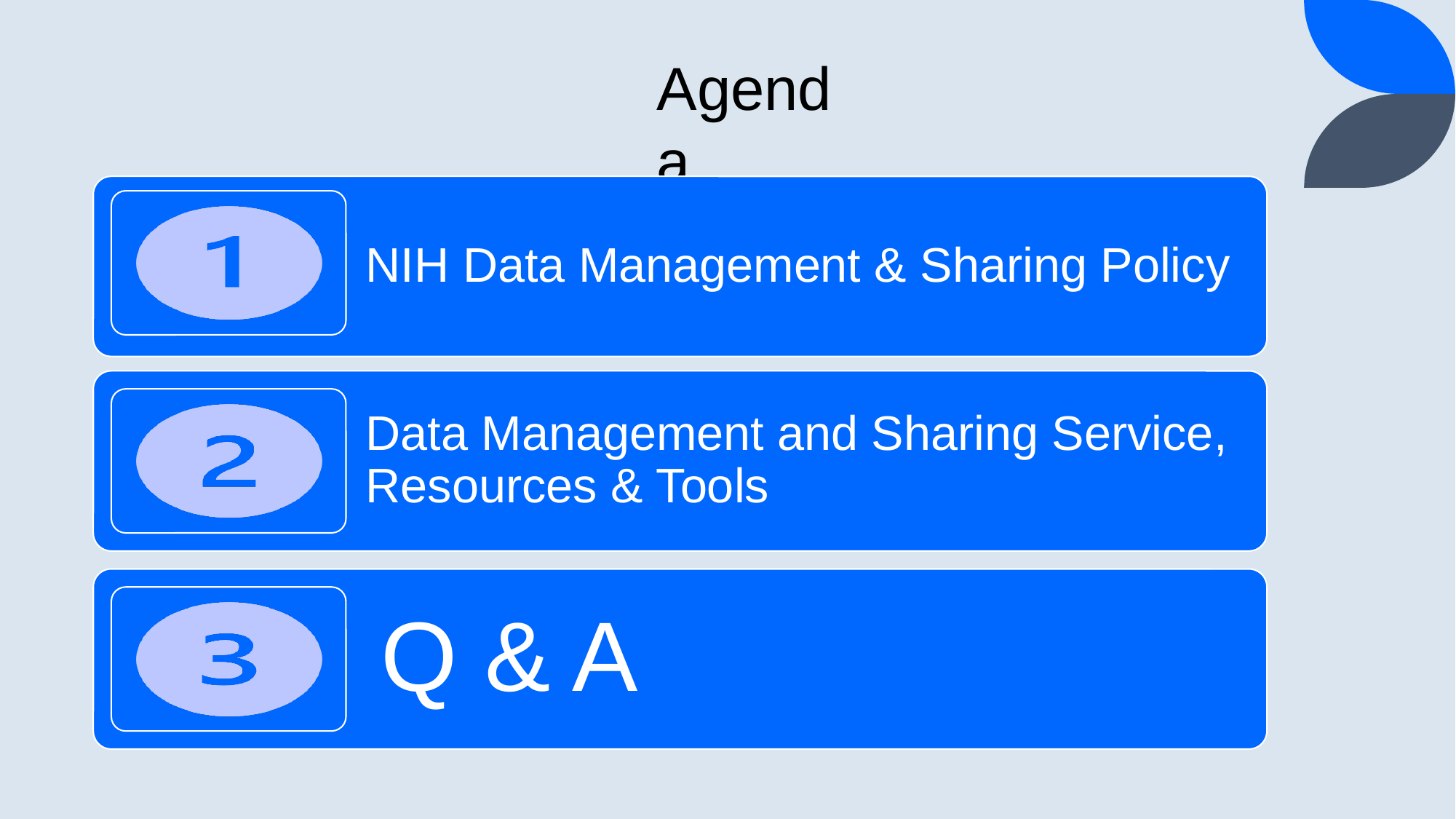

Agenda
NIH Data Management & Sharing Policy
Data Management and Sharing Service, Resources & Tools
Q & A